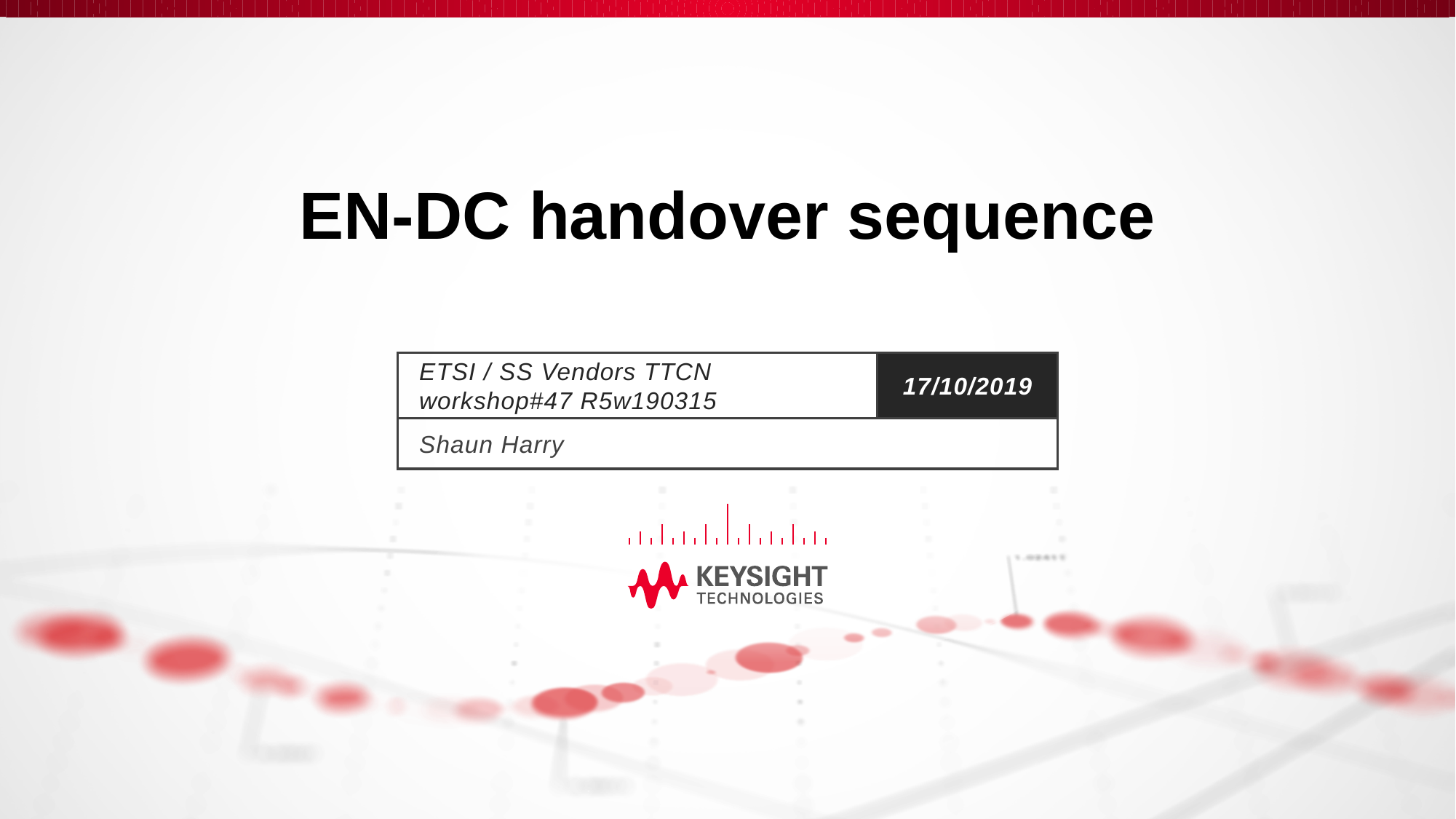

# EN-DC handover sequence
ETSI / SS Vendors TTCN  workshop#47 R5w190315
17/10/2019
Shaun Harry